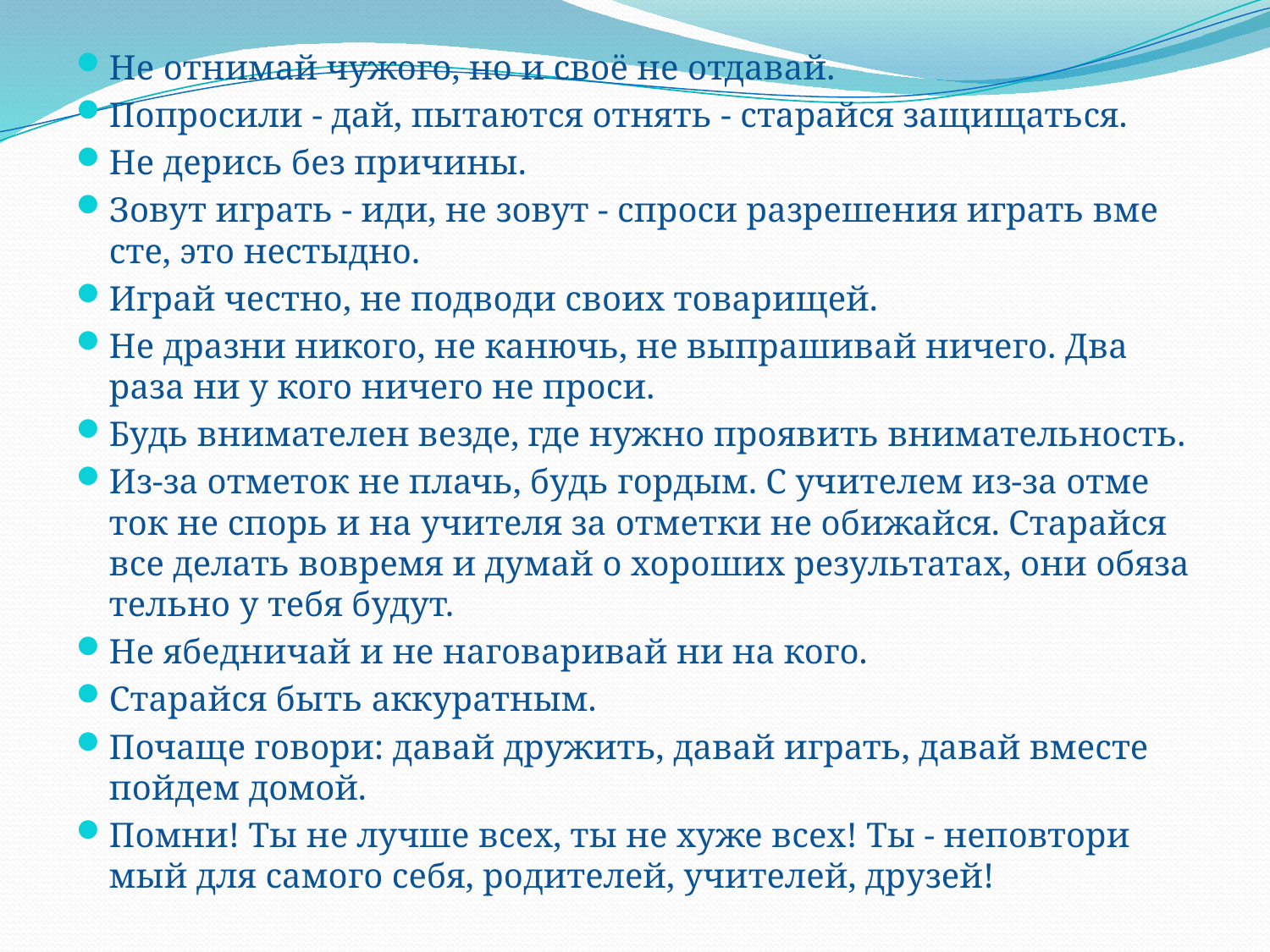

Не отнимай чужого, но и своё не отдавай.
Попросили - дай, пытаются отнять - старайся защищаться.
Не дерись без причины.
Зовут играть - иди, не зовут - спроси разрешения играть вме­сте, это нестыдно.
Играй честно, не подводи своих товарищей.
Не дразни никого, не канючь, не выпрашивай ничего. Два раза ни у кого ничего не проси.
Будь внимателен везде, где нужно проявить внимательность.
Из-за отметок не плачь, будь гордым. С учителем из-за отме­ток не спорь и на учителя за отметки не обижайся. Старайся все делать вовремя и думай о хороших результатах, они обяза­тельно у тебя будут.
Не ябедничай и не наговаривай ни на кого.
Старайся быть аккуратным.
Почаще говори: давай дружить, давай играть, давай вместе пойдем домой.
Помни! Ты не лучше всех, ты не хуже всех! Ты - неповтори­мый для самого себя, родителей, учителей, друзей!

#